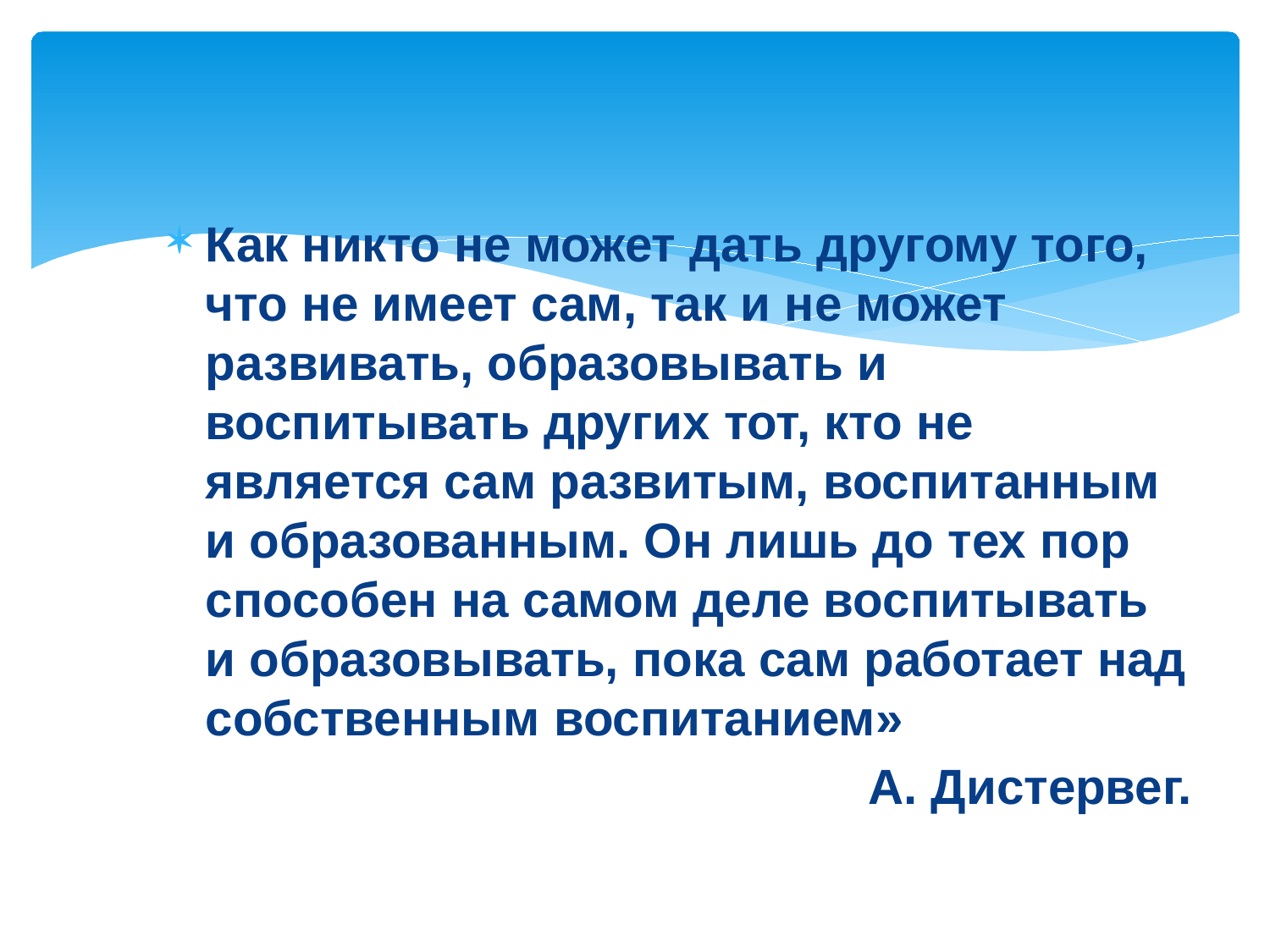

#
Как никто не может дать другому того, что не имеет сам, так и не может развивать, образовывать и воспитывать других тот, кто не является сам развитым, воспитанным и образованным. Он лишь до тех пор способен на самом деле воспитывать и образовывать, пока сам работает над собственным воспитанием»
                                          А. Дистервег.